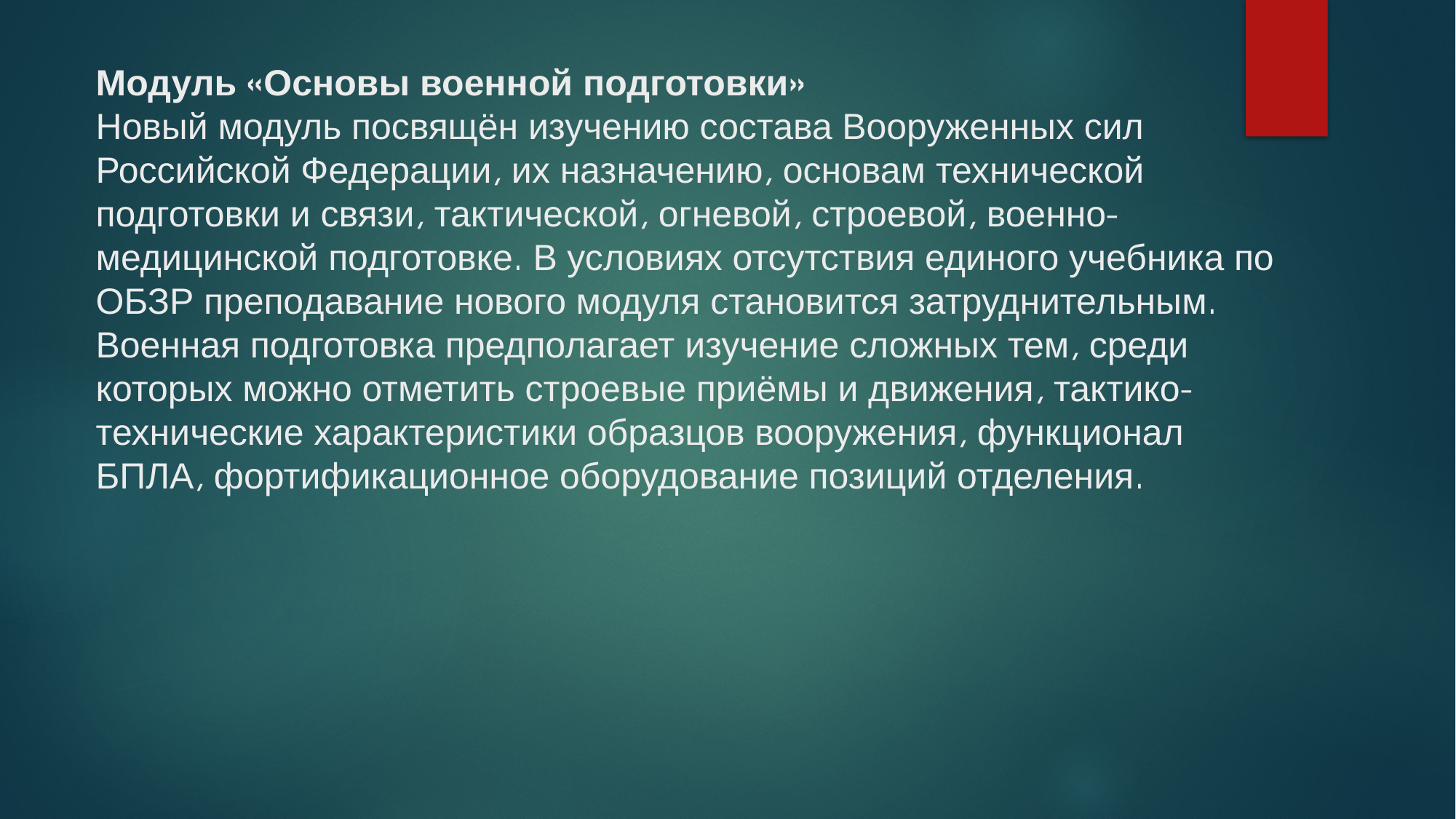

# Модуль «Основы военной подготовки» Новый модуль посвящён изучению состава Вооруженных сил Российской Федерации, их назначению, основам технической подготовки и связи, тактической, огневой, строевой, военно-медицинской подготовке. В условиях отсутствия единого учебника по ОБЗР преподавание нового модуля становится затруднительным. Военная подготовка предполагает изучение сложных тем, среди которых можно отметить строевые приёмы и движения, тактико-технические характеристики образцов вооружения, функционал БПЛА, фортификационное оборудование позиций отделения.